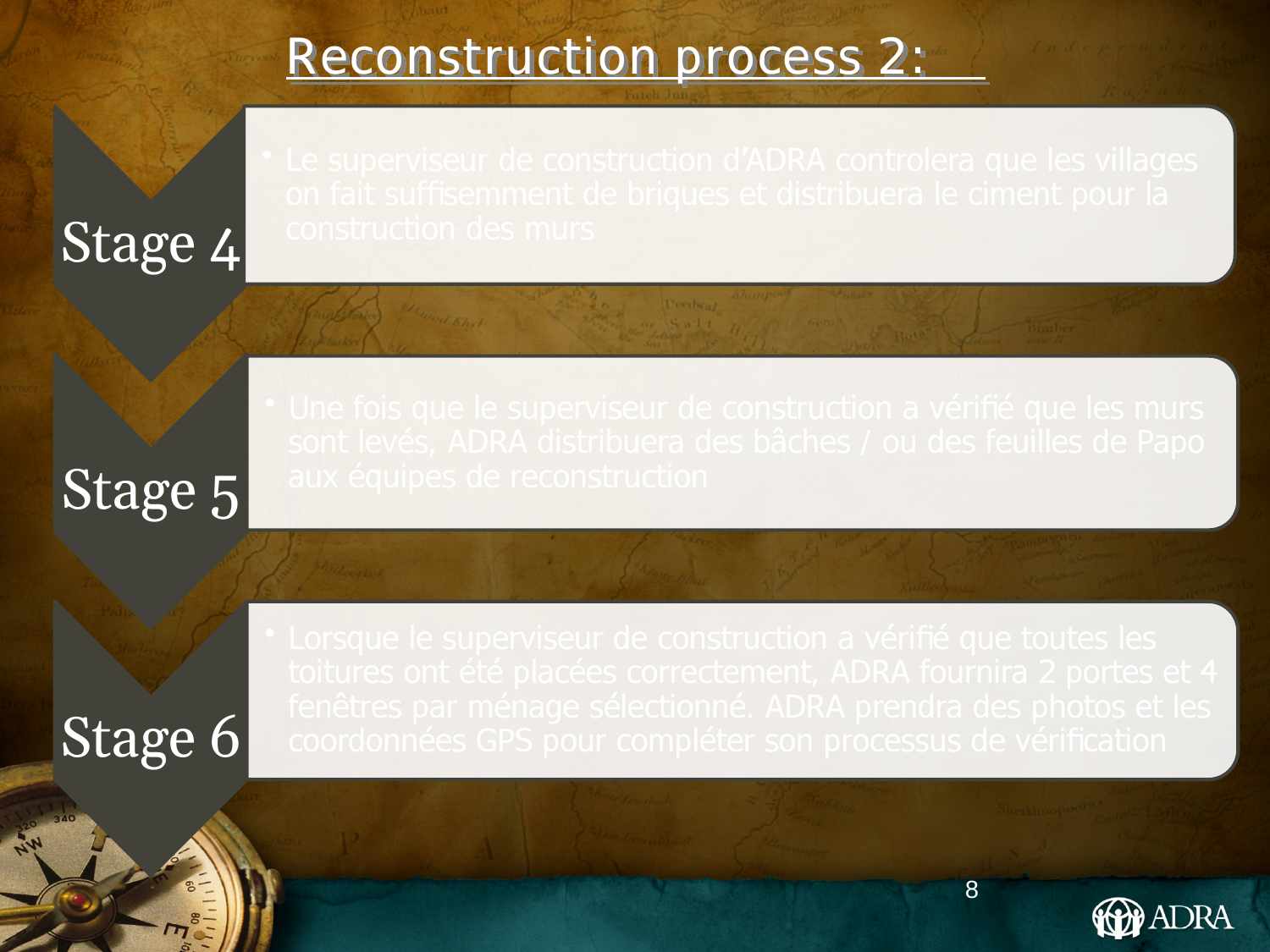

# Reconstruction process 2:
Stage 4
Le superviseur de construction d’ADRA controlera que les villages on fait suffisemment de briques et distribuera le ciment pour la construction des murs
Stage 5
Une fois que le superviseur de construction a vérifié que les murs sont levés, ADRA distribuera des bâches / ou des feuilles de Papo aux équipes de reconstruction
Stage 6
Lorsque le superviseur de construction a vérifié que toutes les toitures ont été placées correctement, ADRA fournira 2 portes et 4 fenêtres par ménage sélectionné. ADRA prendra des photos et les coordonnées GPS pour compléter son processus de vérification

8